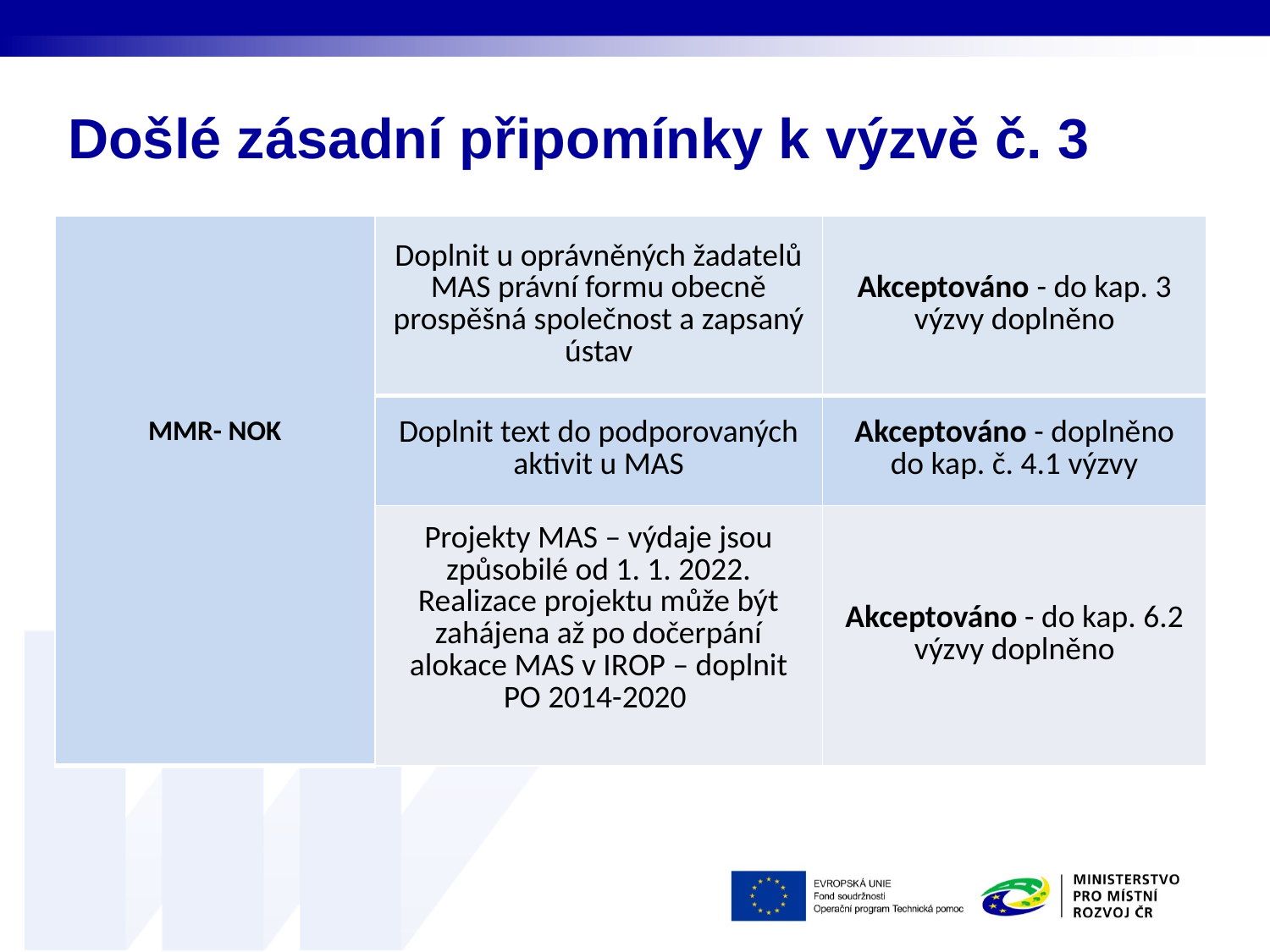

# Došlé zásadní připomínky k výzvě č. 3
| MMR- NOK​ | Doplnit u oprávněných žadatelů MAS právní formu obecně prospěšná společnost a zapsaný ústav | Akceptováno - do kap. 3 výzvy doplněno |
| --- | --- | --- |
|  | Doplnit text do podporovaných aktivit u MAS | Akceptováno - doplněno do kap. č. 4.1 výzvy |
|  | Projekty MAS – výdaje jsou způsobilé od 1. 1. 2022. Realizace projektu může být zahájena až po dočerpání alokace MAS v IROP – doplnit PO 2014-2020 | Akceptováno - do kap. 6.2 výzvy doplněno​ |